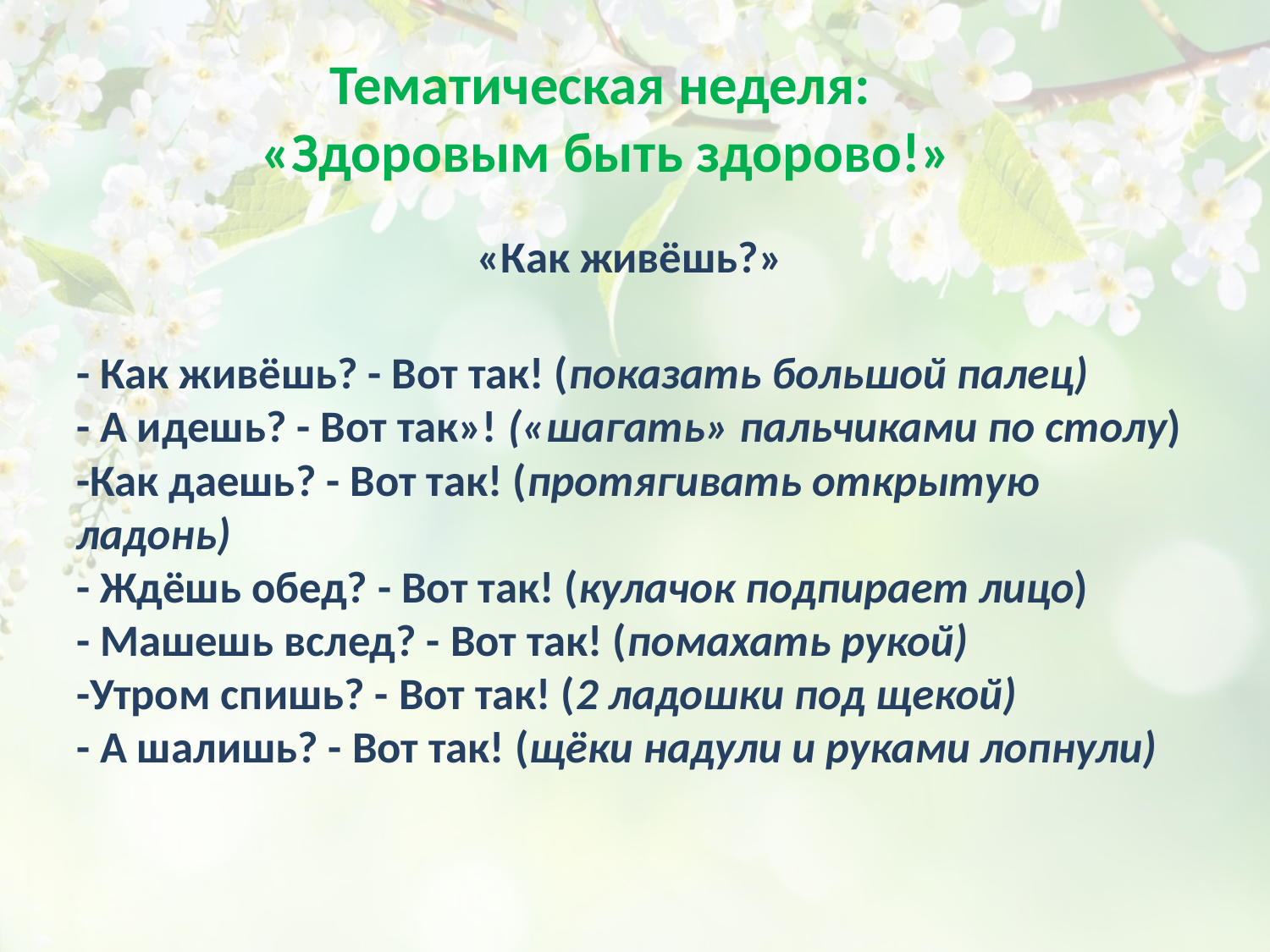

# Тематическая неделя: «Здоровым быть здорово!»
«Как живёшь?»
- Как живёшь? - Вот так! (показать большой палец)
- А идешь? - Вот так»! («шагать» пальчиками по столу)
-Как даешь? - Вот так! (протягивать открытую ладонь)
- Ждёшь обед? - Вот так! (кулачок подпирает лицо)
- Машешь вслед? - Вот так! (помахать рукой)
-Утром спишь? - Вот так! (2 ладошки под щекой)
- А шалишь? - Вот так! (щёки надули и руками лопнули)